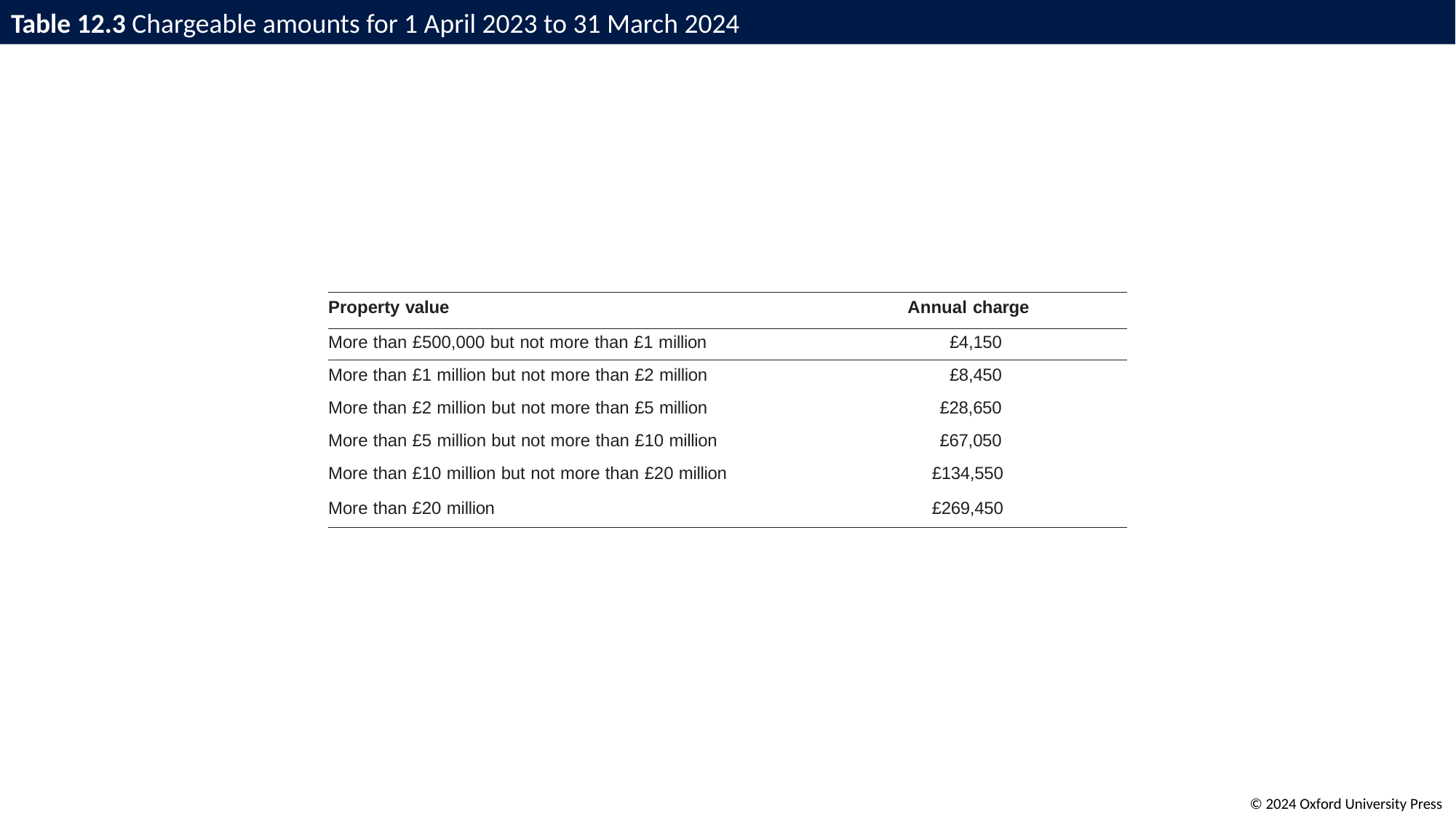

# Table 12.3 Chargeable amounts for 1 April 2023 to 31 March 2024
| Property value | Annual charge |
| --- | --- |
| More than £500,000 but not more than £1 million | £4,150 |
| More than £1 million but not more than £2 million | £8,450 |
| More than £2 million but not more than £5 million | £28,650 |
| More than £5 million but not more than £10 million | £67,050 |
| More than £10 million but not more than £20 million | £134,550 |
| More than £20 million | £269,450 |